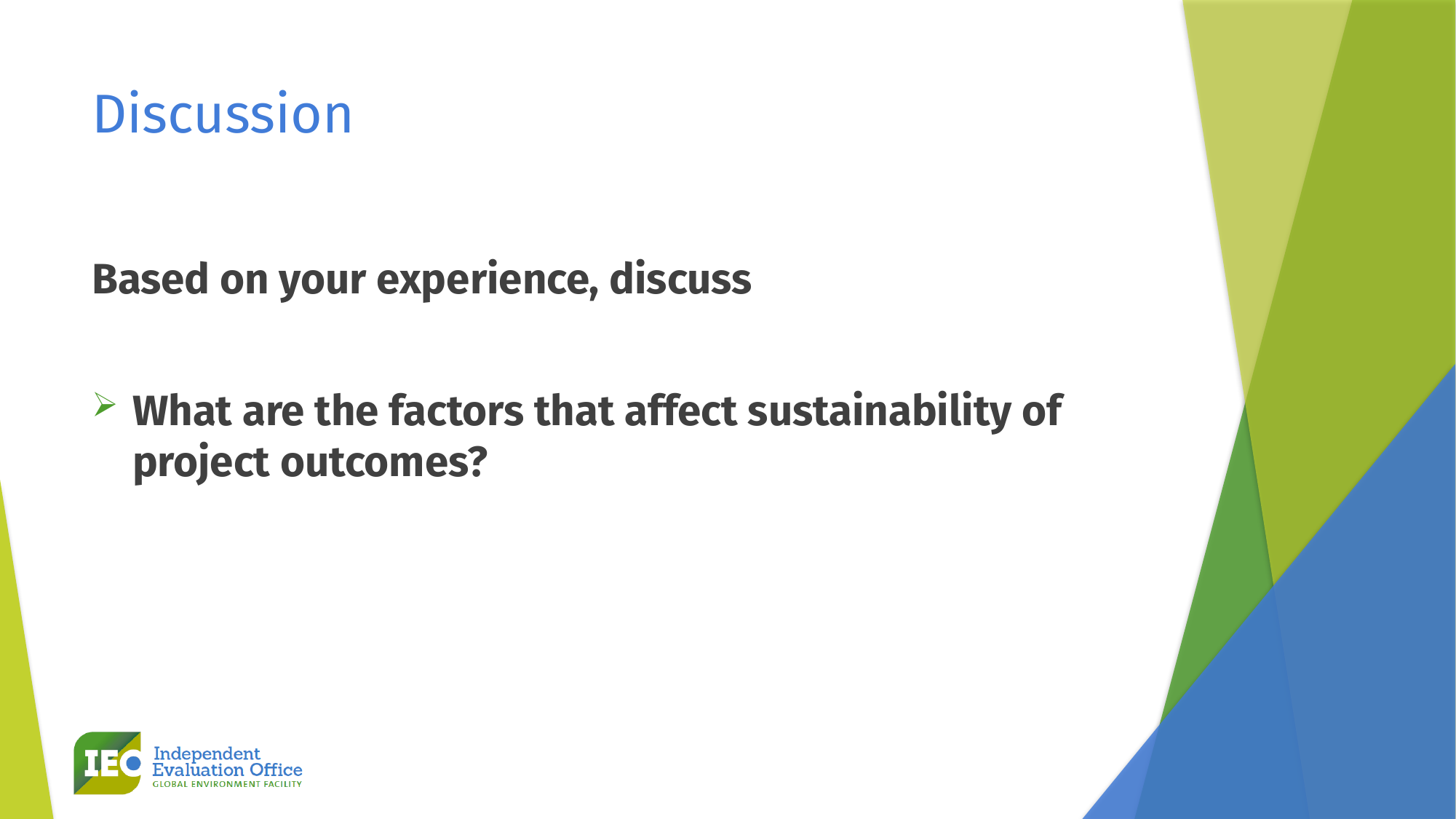

# Discussion
Based on your experience, discuss

What are the factors that affect sustainability of project outcomes?